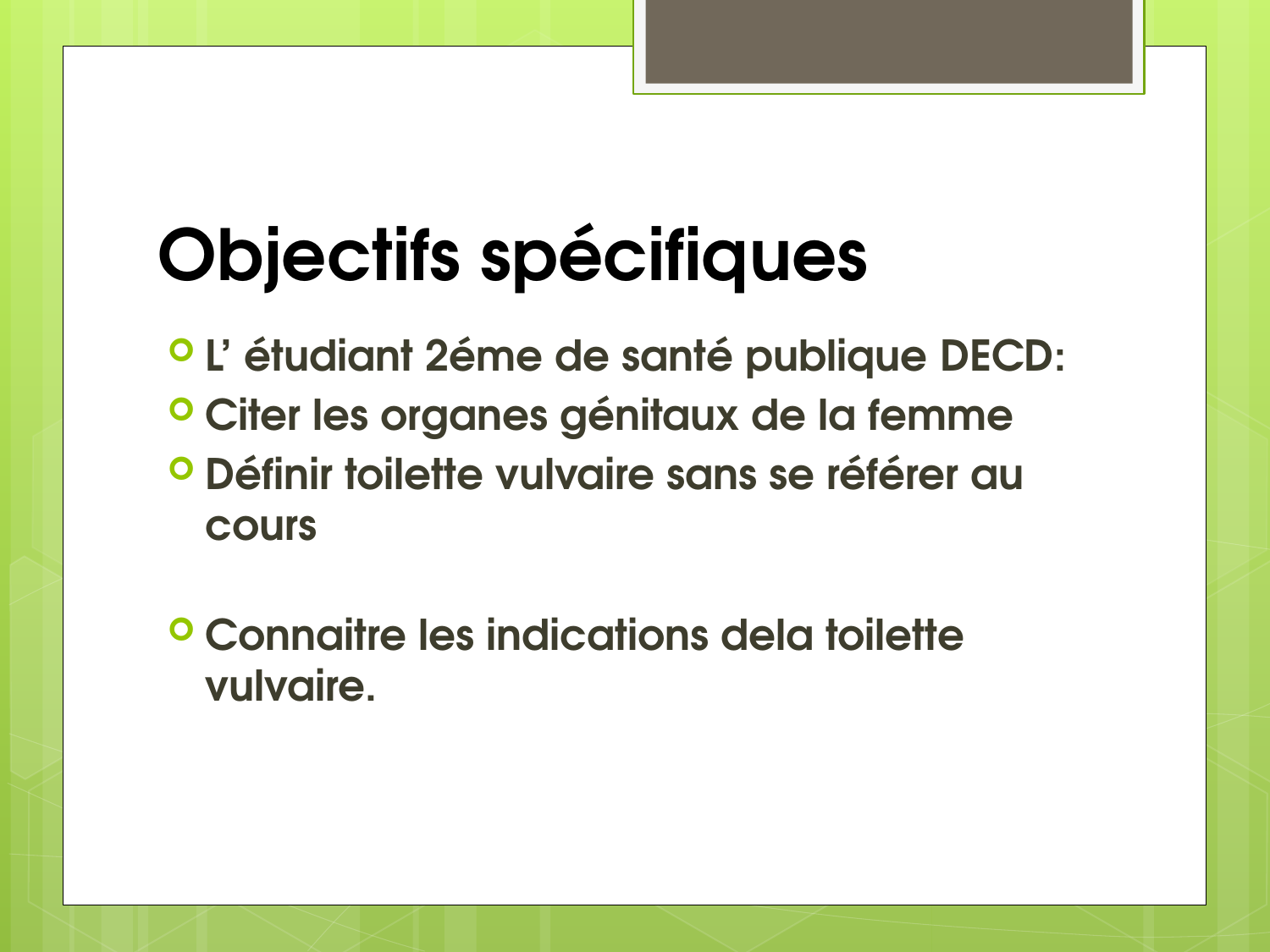

# Objectifs spécifiques
L’ étudiant 2éme de santé publique DECD:
Citer les organes génitaux de la femme
Définir toilette vulvaire sans se référer au     cours
Connaitre les indications dela toilette vulvaire.